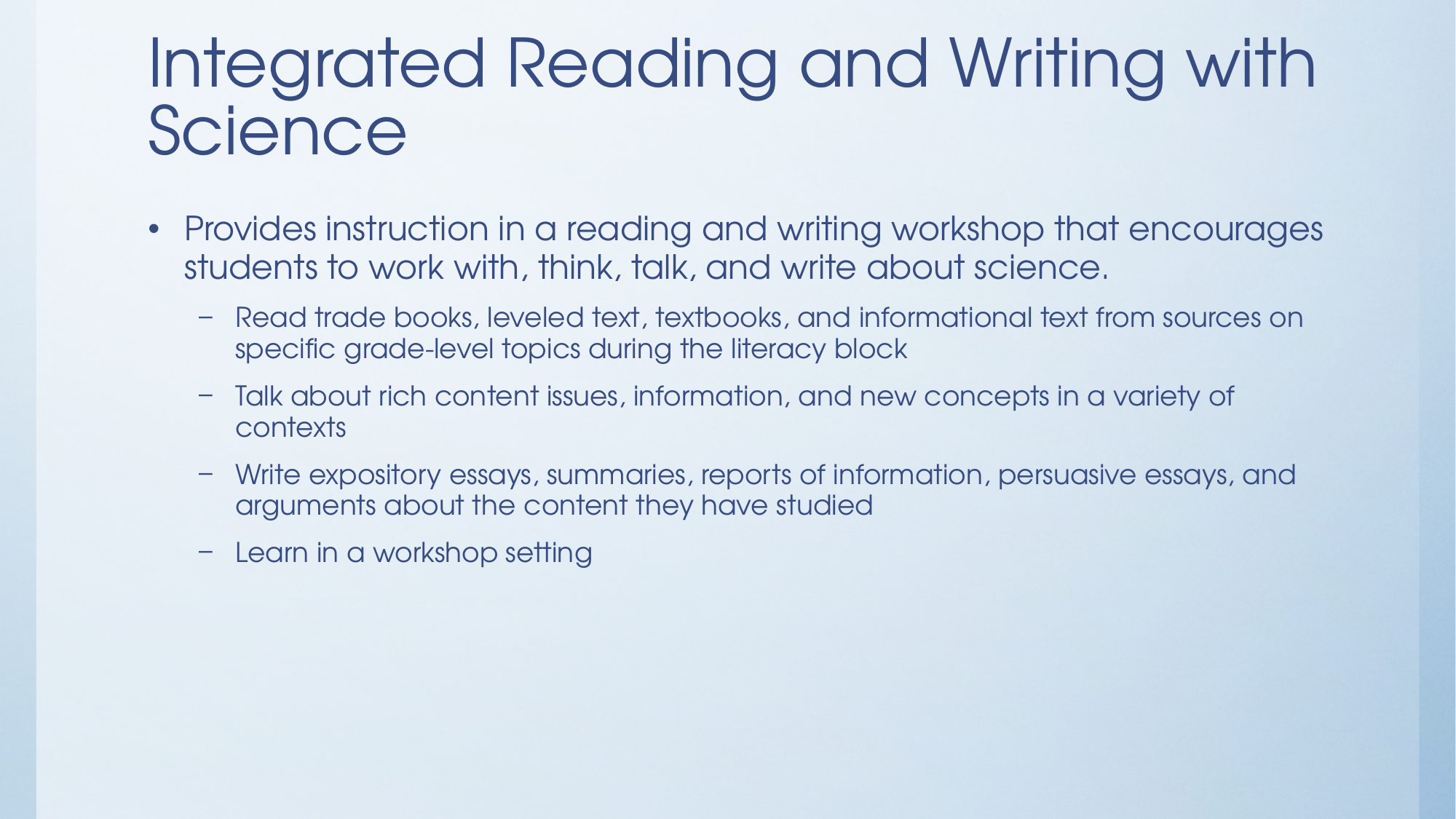

# Integrated Reading and Writing with Science
Provides instruction in a reading and writing workshop that encourages students to work with, think, talk, and write about science.
Read trade books, leveled text, textbooks, and informational text from sources on specific grade-level topics during the literacy block
Talk about rich content issues, information, and new concepts in a variety of contexts
Write expository essays, summaries, reports of information, persuasive essays, and arguments about the content they have studied
Learn in a workshop setting